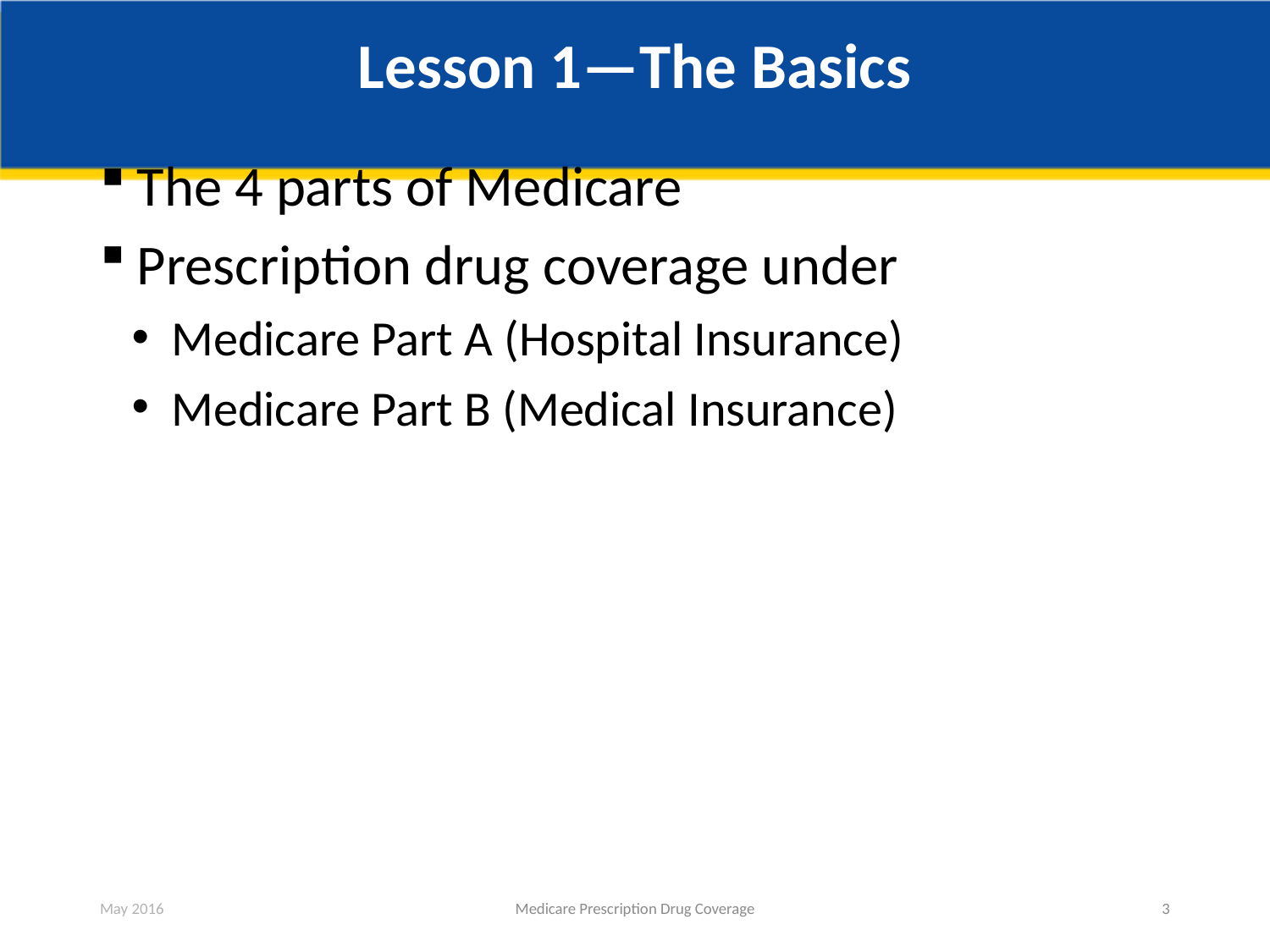

# Lesson 1—The Basics
The 4 parts of Medicare
Prescription drug coverage under
Medicare Part A (Hospital Insurance)
Medicare Part B (Medical Insurance)

May 2016
Medicare Prescription Drug Coverage
3